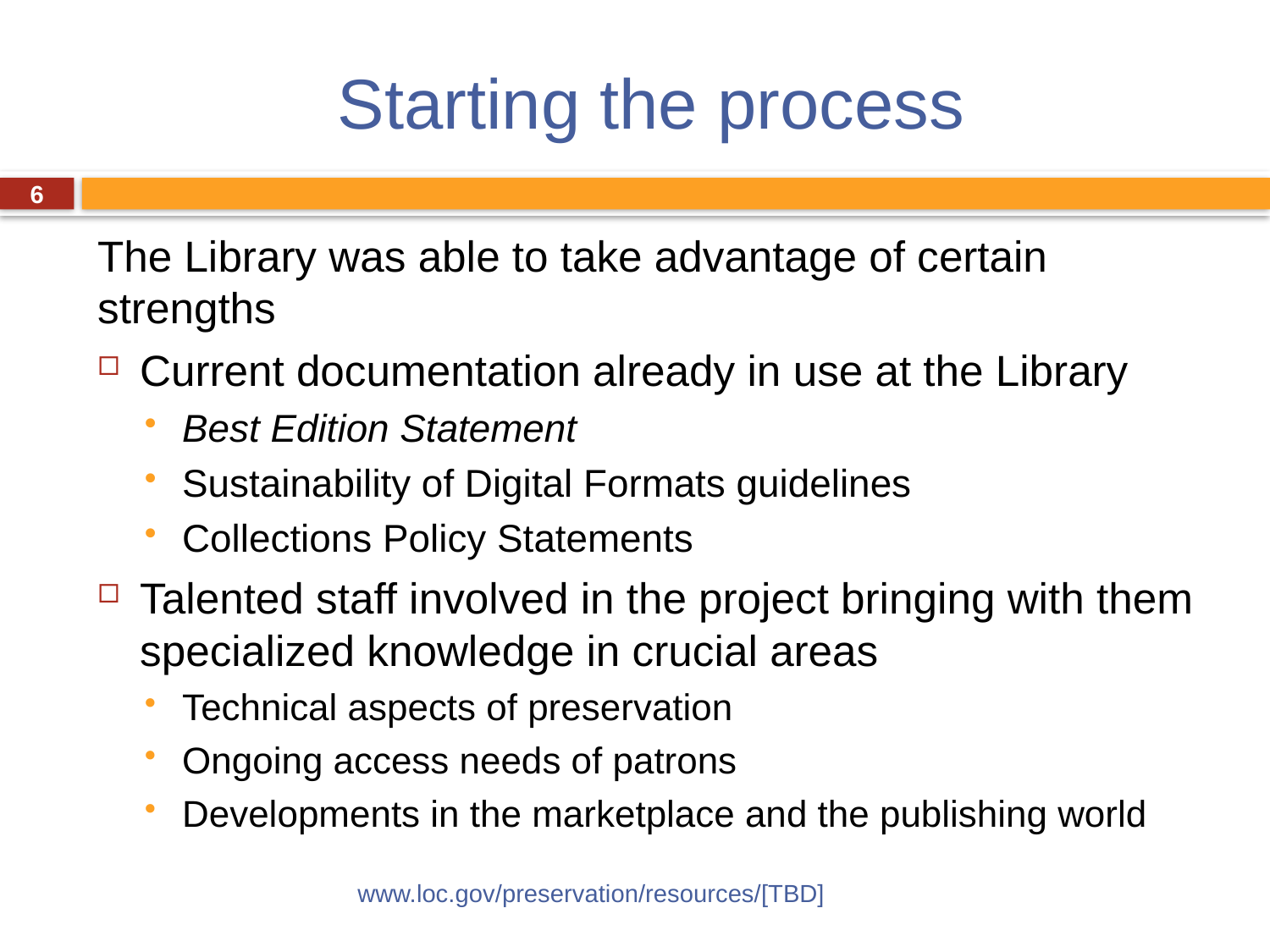

# Starting the process
6
The Library was able to take advantage of certain strengths
Current documentation already in use at the Library
Best Edition Statement
Sustainability of Digital Formats guidelines
Collections Policy Statements
Talented staff involved in the project bringing with them specialized knowledge in crucial areas
Technical aspects of preservation
Ongoing access needs of patrons
Developments in the marketplace and the publishing world

www.loc.gov/preservation/resources/[TBD]